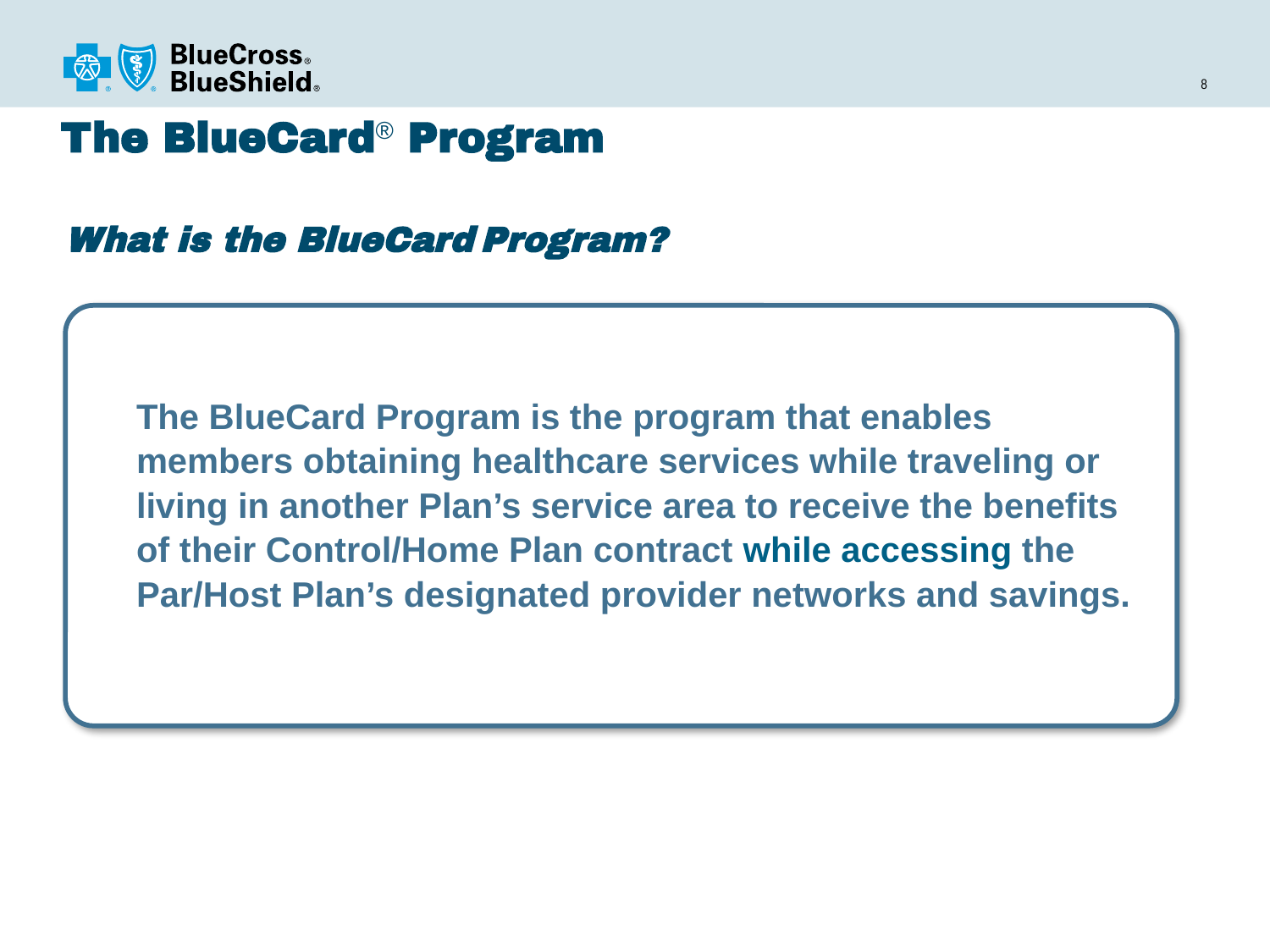

The BlueCard® Program
# What is the BlueCard Program?

The BlueCard Program is the program that enables members obtaining healthcare services while traveling or living in another Plan’s service area to receive the benefits of their Control/Home Plan contract while accessing the Par/Host Plan’s designated provider networks and savings.